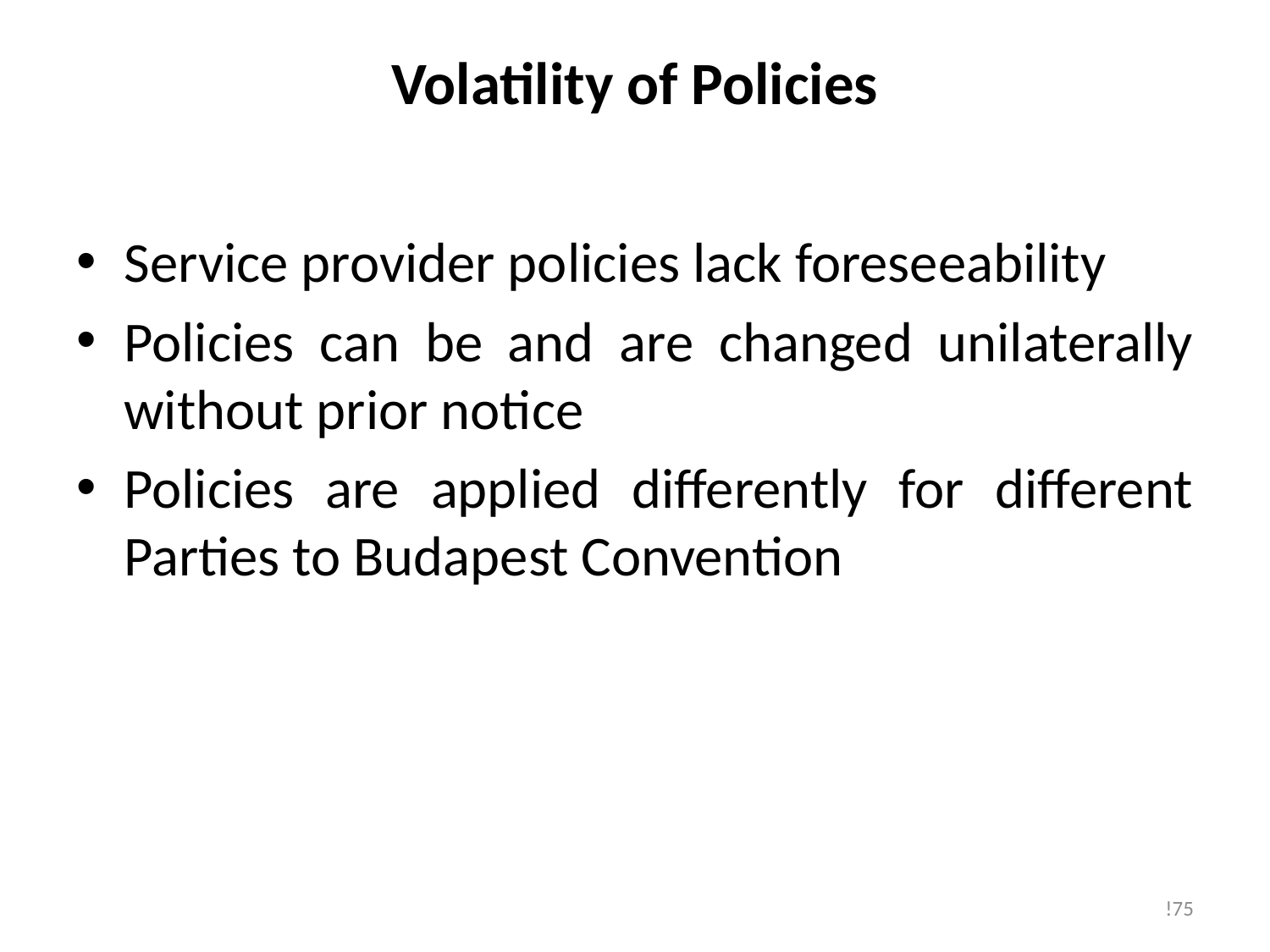

# Volatility of Policies
Service provider policies lack foreseeability
Policies can be and are changed unilaterally without prior notice
Policies are applied differently for different Parties to Budapest Convention

!75